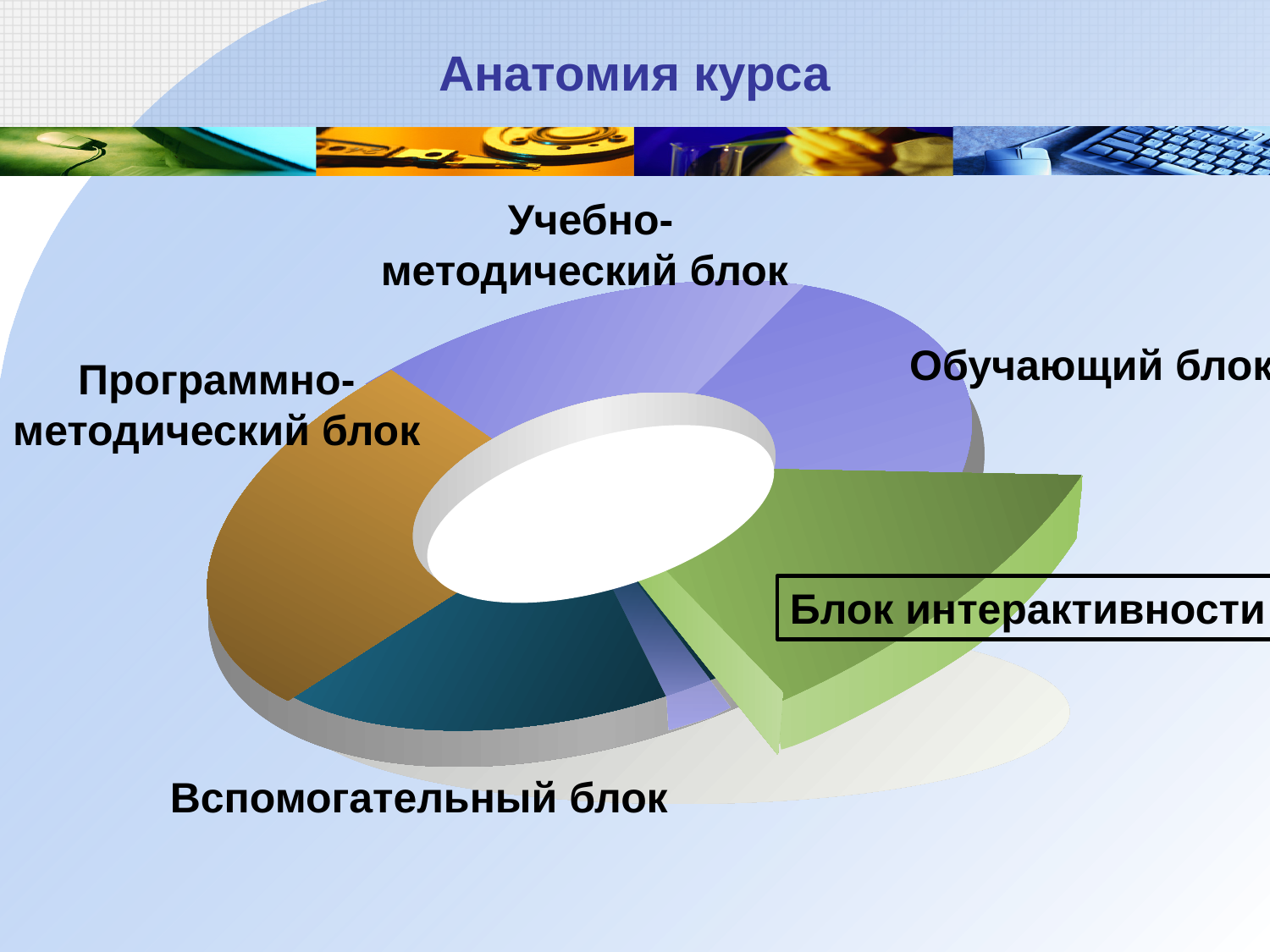

# Анатомия курса
Учебно-
методический блок

Программно-
методический блок

Обучающий блок
Блок интерактивности
Вспомогательный блок